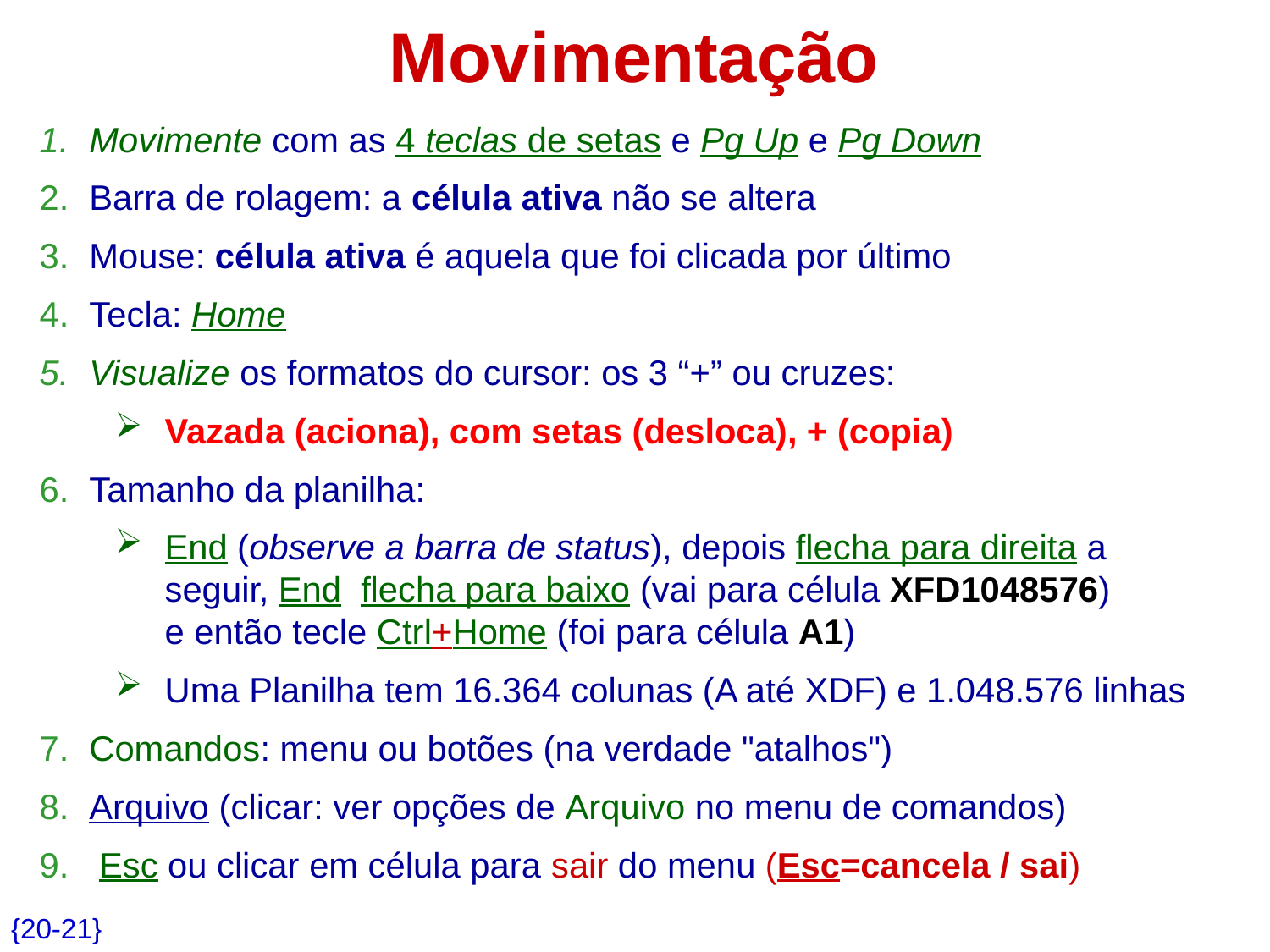

# Movimentação
Movimente com as 4 teclas de setas e Pg Up e Pg Down
Barra de rolagem: a célula ativa não se altera
Mouse: célula ativa é aquela que foi clicada por último
Tecla: Home
Visualize os formatos do cursor: os 3 “+” ou cruzes:
Vazada (aciona), com setas (desloca), + (copia)
Tamanho da planilha:
End (observe a barra de status), depois flecha para direita a seguir, End  flecha para baixo (vai para célula XFD1048576)
e então tecle Ctrl+Home (foi para célula A1)
Uma Planilha tem 16.364 colunas (A até XDF) e 1.048.576 linhas
Comandos: menu ou botões (na verdade "atalhos")
Arquivo (clicar: ver opções de Arquivo no menu de comandos)
 Esc ou clicar em célula para sair do menu (Esc=cancela / sai)
{20-21}